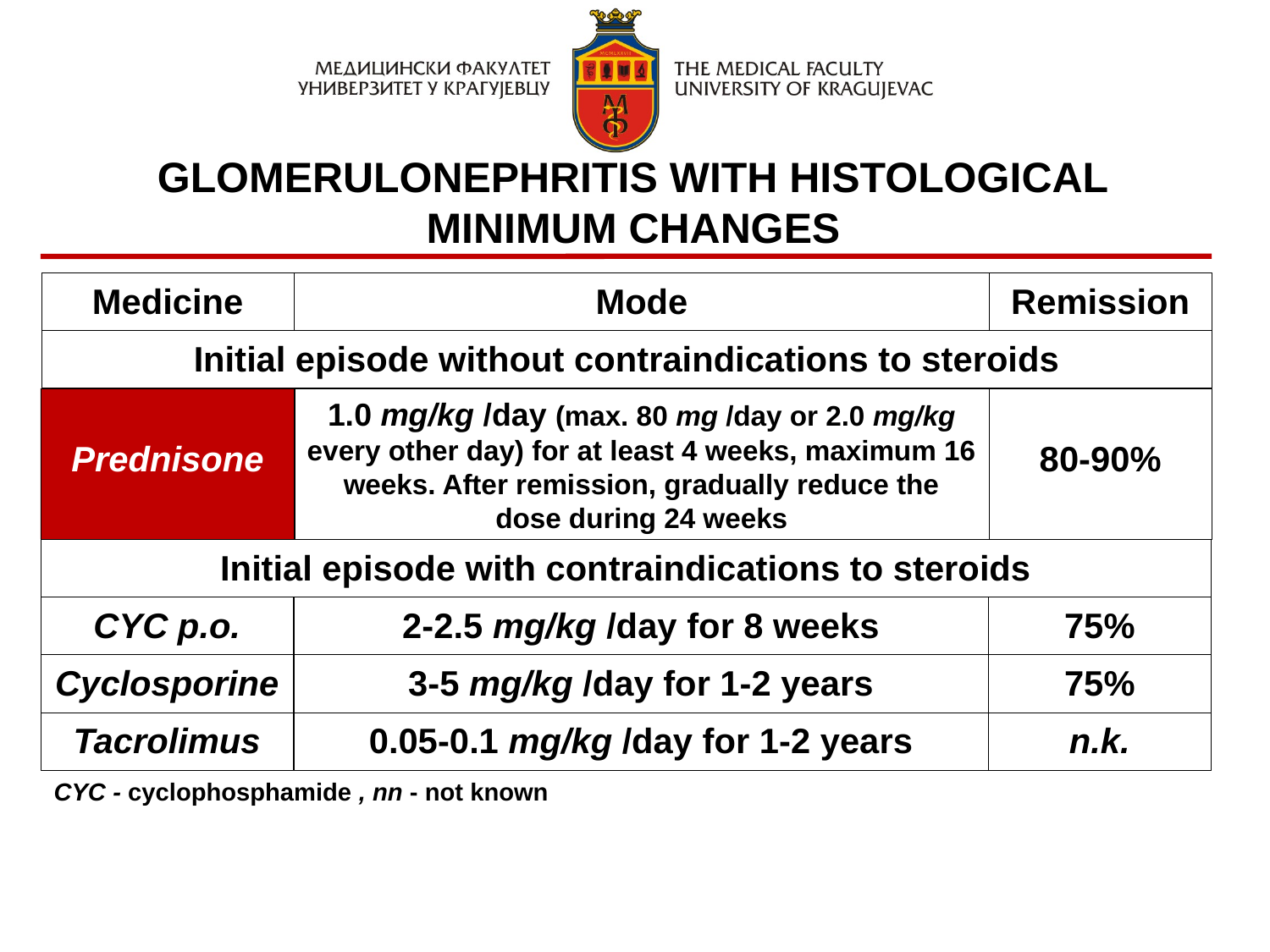

GLOMERULONEPHRITIS WITH HISTOLOGICAL
MINIMUM CHANGES

Medicine
Mode
Remission
Initial episode without contraindications to steroids

Prednisone
1.0 mg/kg /day (max. 80 mg /day or 2.0 mg/kg every other day) for at least 4 weeks, maximum 16 weeks. After remission, gradually reduce the dose during 24 weeks

80-90%
Initial episode with contraindications to steroids
CYC p.o.
2-2.5 mg/kg /day for 8 weeks
75%
Cyclosporine
3-5 mg/kg /day for 1-2 years
75%
Tacrolimus
0.05-0.1 mg/kg /day for 1-2 years
n.k.
CYC - cyclophosphamide , nn - not known